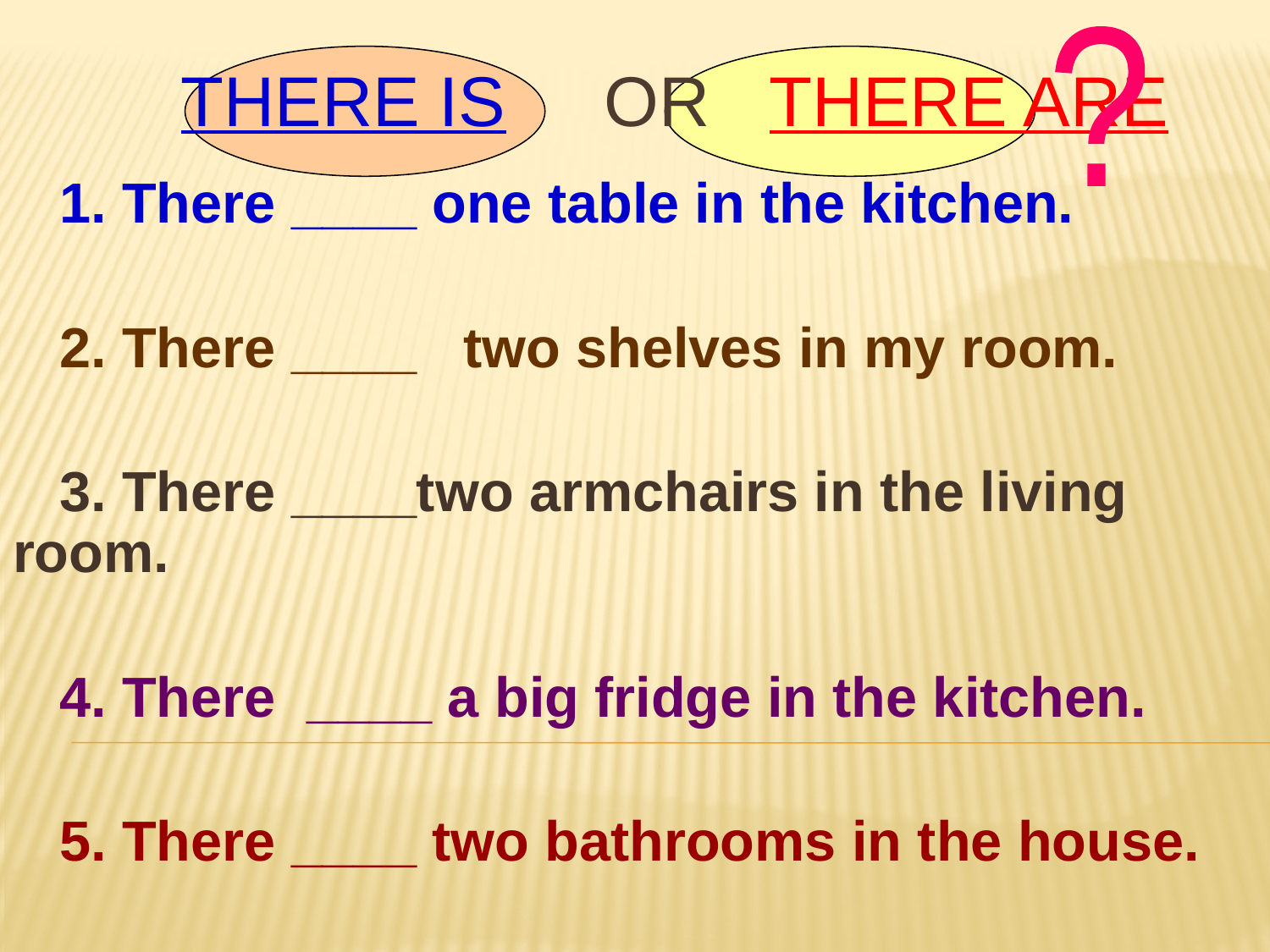

?

# there is     or   there are
   1. There ____ one table in the kitchen.

   2. There ____   two shelves in my room.

   3. There ____two armchairs in the living room.

   4. There  ____ a big fridge in the kitchen.

   5. There ____ two bathrooms in the house.